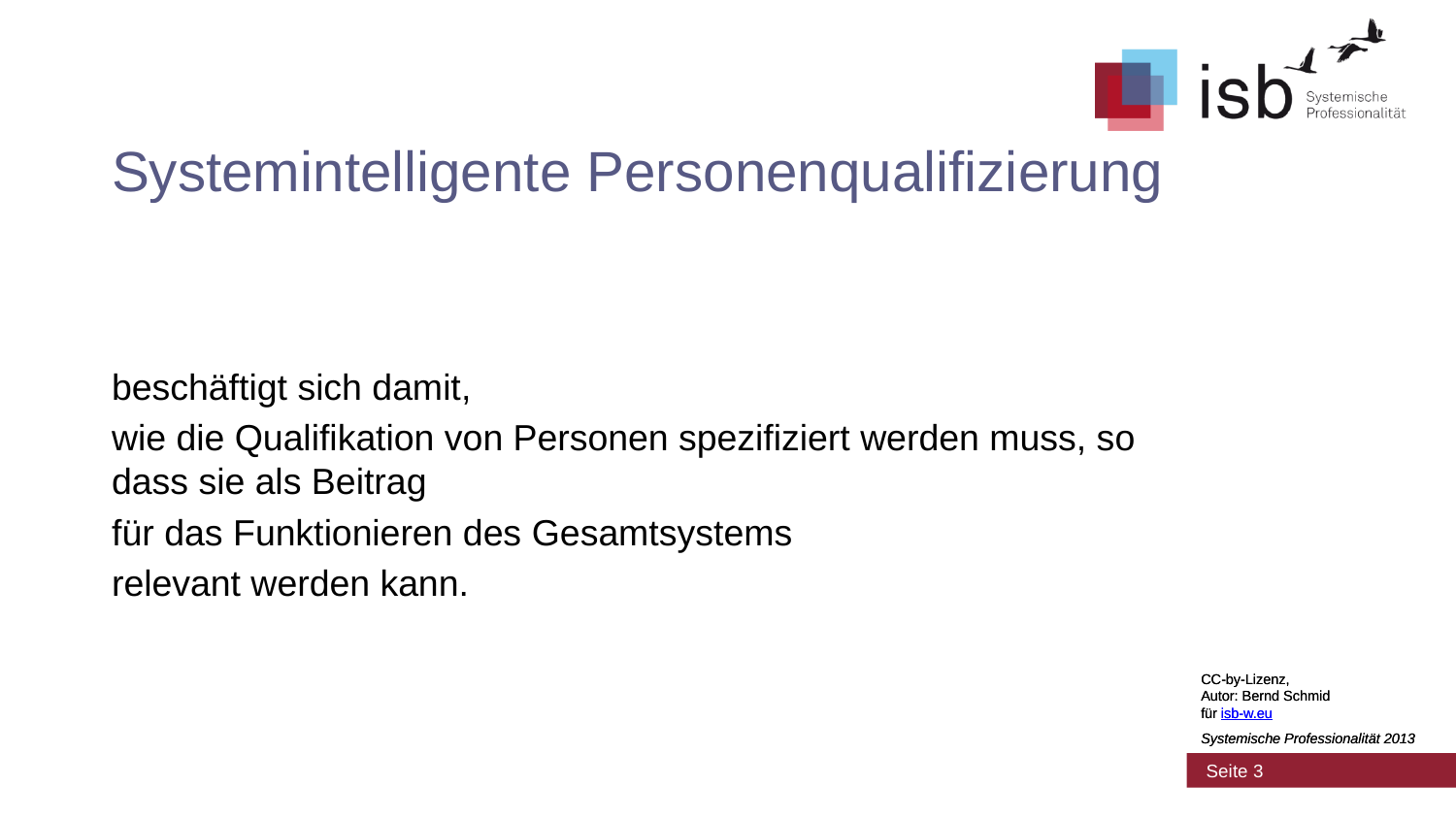

# Systemintelligente Personenqualifizierung
beschäftigt sich damit,
wie die Qualifikation von Personen spezifiziert werden muss, so dass sie als Beitrag
für das Funktionieren des Gesamtsystems
relevant werden kann.

CC-by-Lizenz,
Autor: Bernd Schmid
für isb-w.eu
Systemische Professionalität 2013
 Seite 3